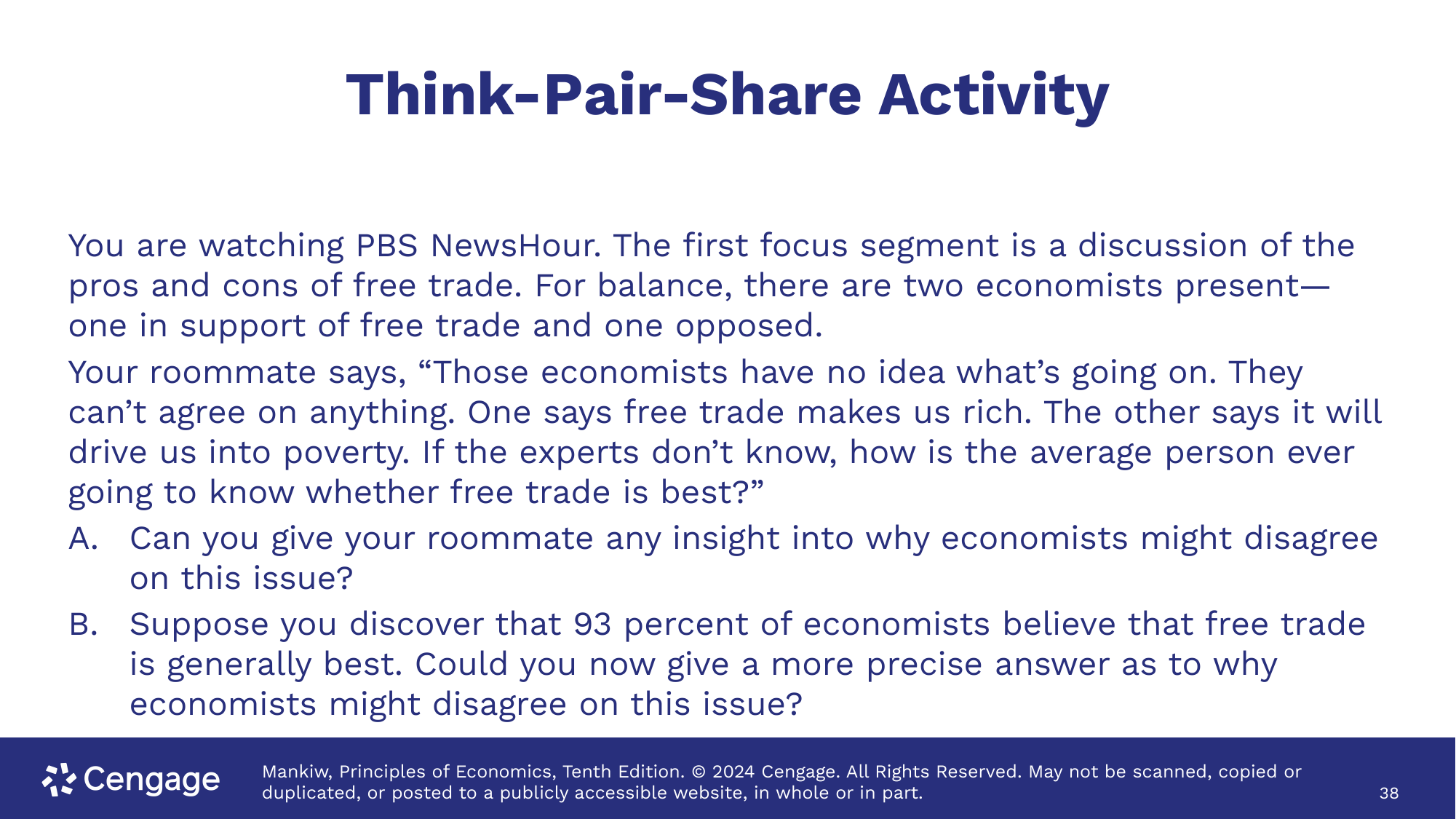

# Think-Pair-Share Activity
You are watching PBS NewsHour. The first focus segment is a discussion of the pros and cons of free trade. For balance, there are two economists present—one in support of free trade and one opposed.
Your roommate says, “Those economists have no idea what’s going on. They can’t agree on anything. One says free trade makes us rich. The other says it will drive us into poverty. If the experts don’t know, how is the average person ever going to know whether free trade is best?”
Can you give your roommate any insight into why economists might disagree on this issue?
Suppose you discover that 93 percent of economists believe that free trade is generally best. Could you now give a more precise answer as to why economists might disagree on this issue?